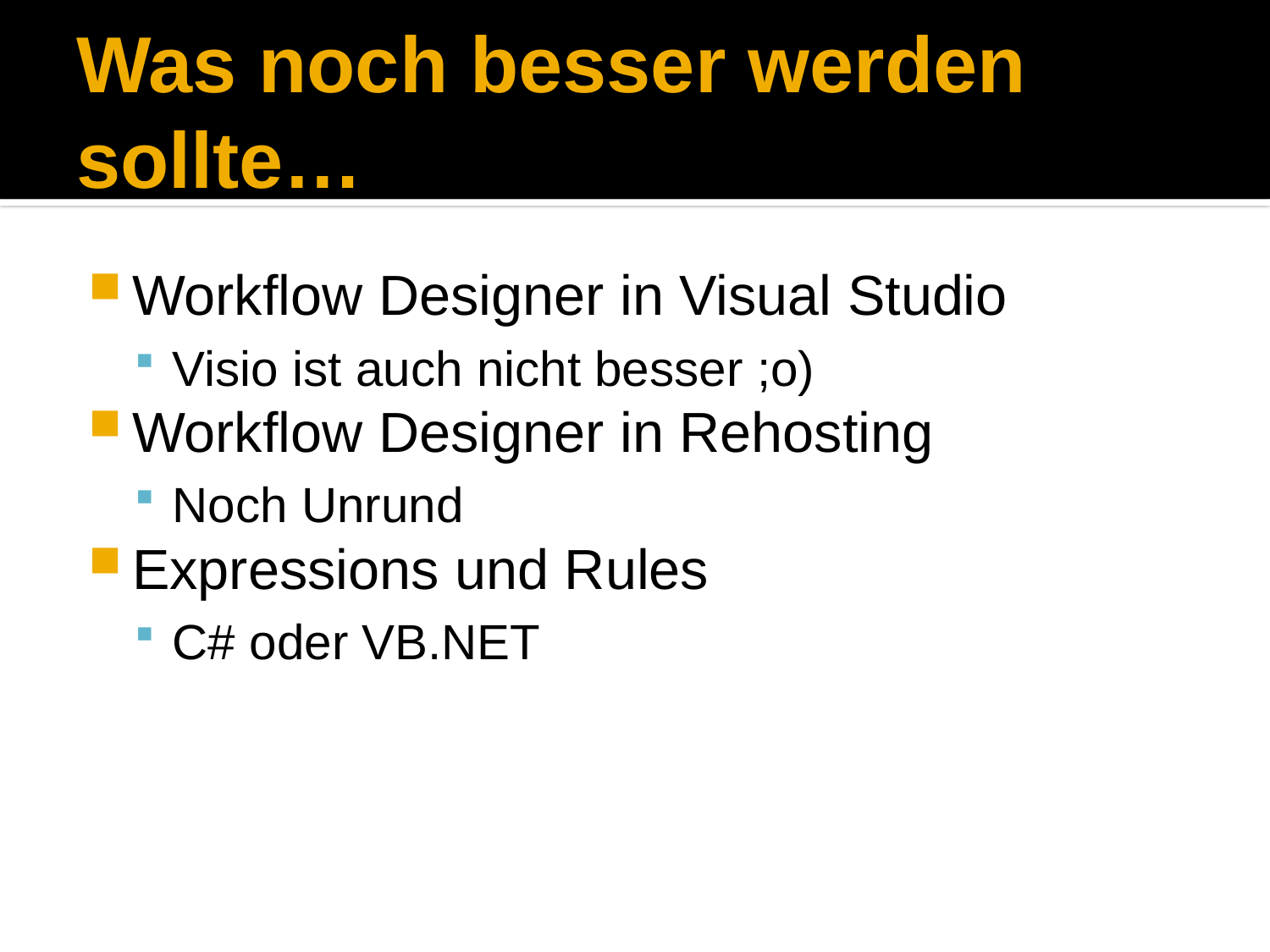

# Was noch besser werden sollte…
Workflow Designer in Visual Studio
Visio ist auch nicht besser ;o)
Workflow Designer in Rehosting
Noch Unrund
Expressions und Rules
C# oder VB.NET